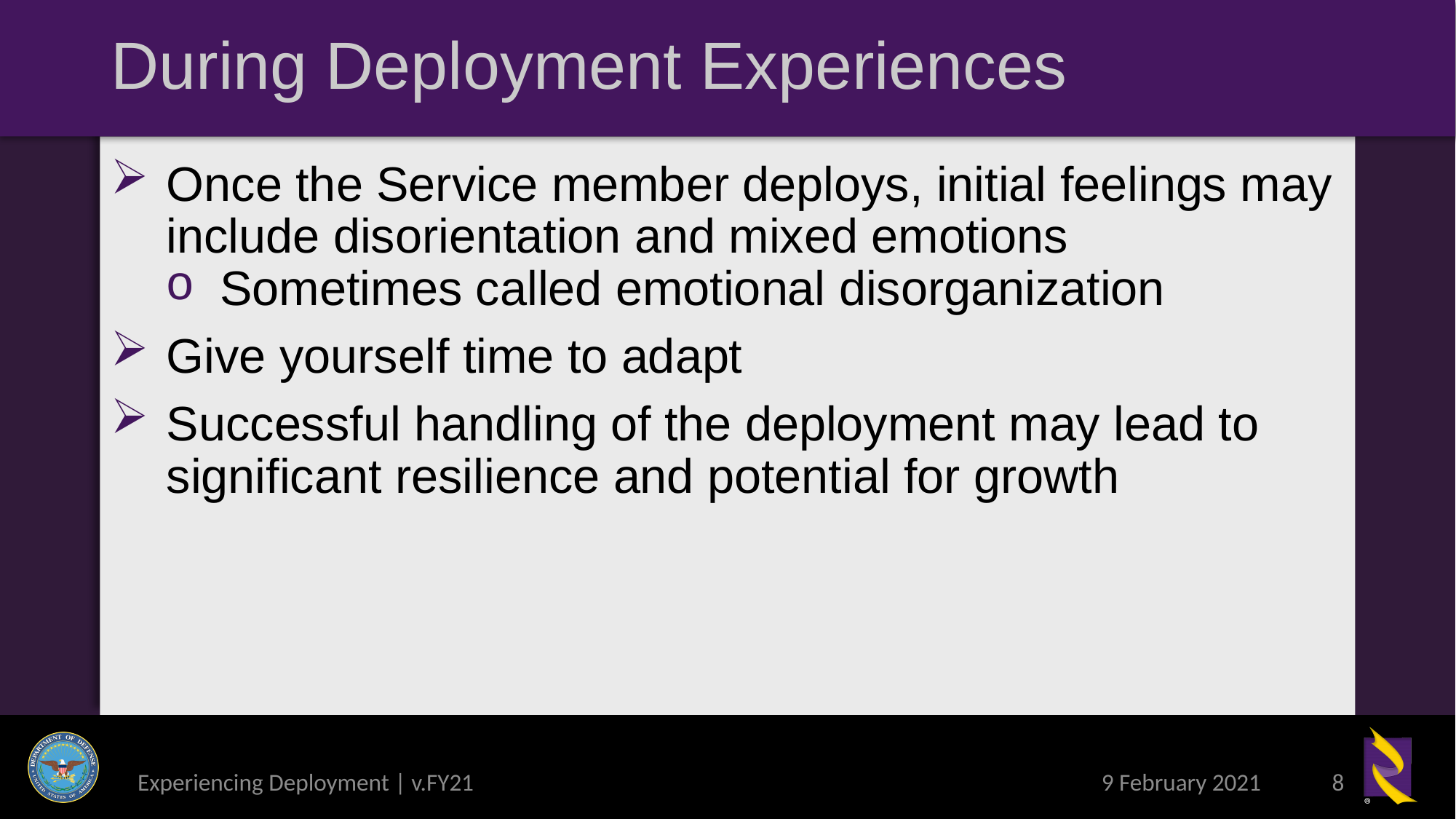

# During Deployment Experiences
Once the Service member deploys, initial feelings may include disorientation and mixed emotions
Sometimes called emotional disorganization
Give yourself time to adapt
Successful handling of the deployment may lead to significant resilience and potential for growth
Experiencing Deployment | v.FY21
9 February 2021
8